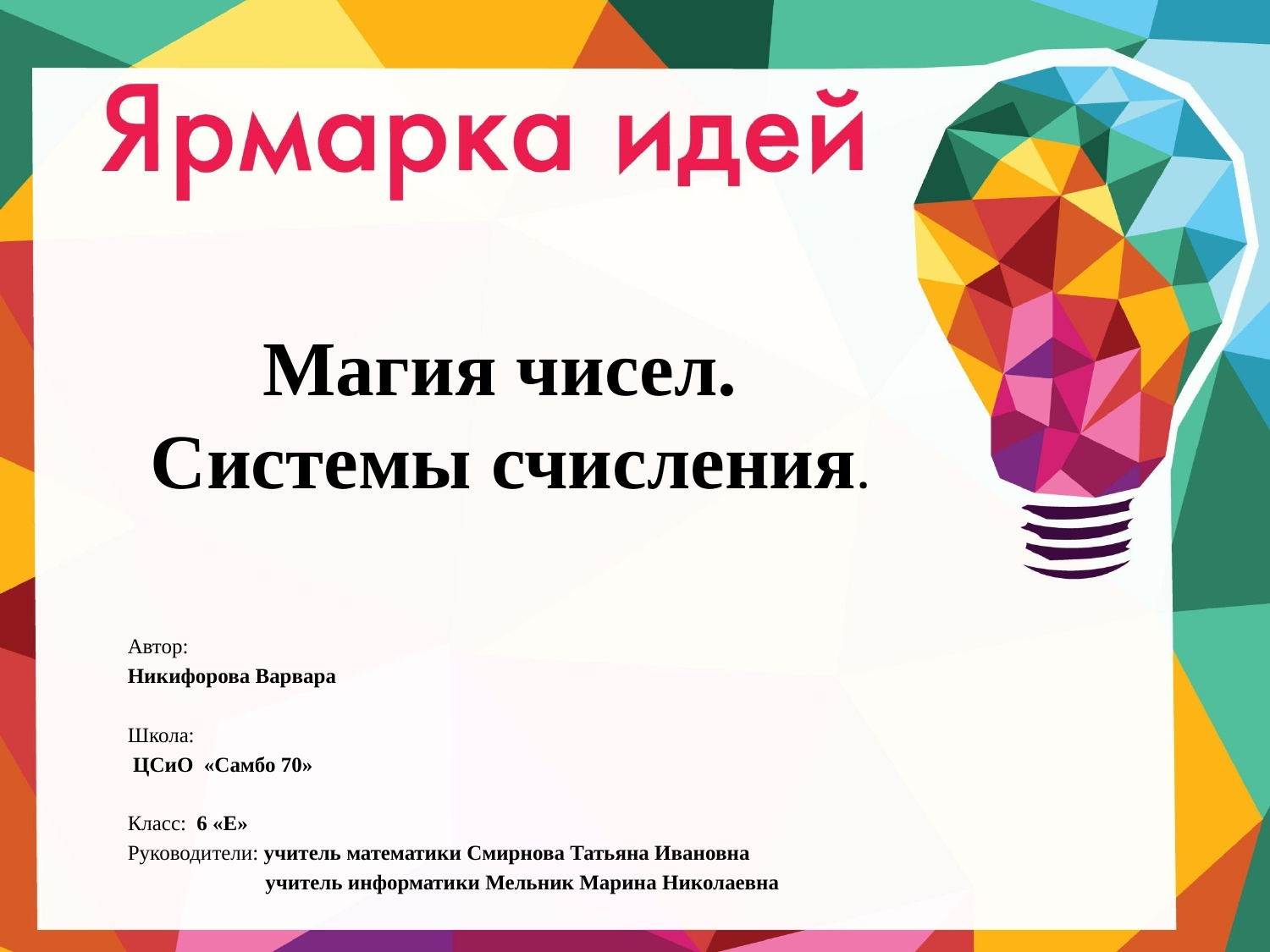

# Магия чисел. Системы счисления.
Автор:
Никифорова Варвара

Школа:
 ЦСиО  «Самбо 70»

Класс:  6 «Е»
Руководители: учитель математики Смирнова Татьяна Ивановна
                          учитель информатики Мельник Марина Николаевна